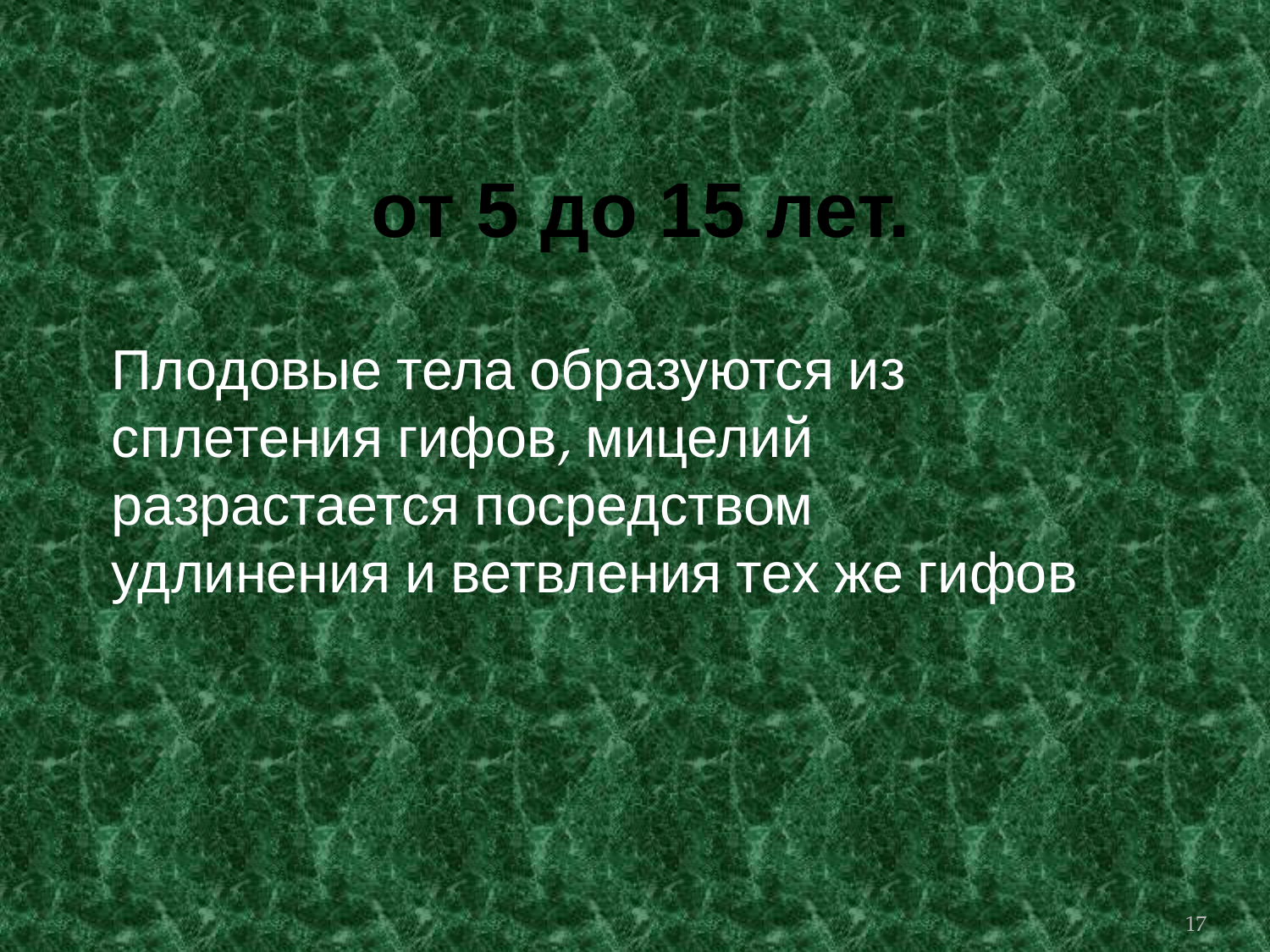

# от 5 до 15 лет.
Плодовые тела образуются из сплетения гифов, мицелий разрастается посредством удлинения и ветвления тех же гифов
17